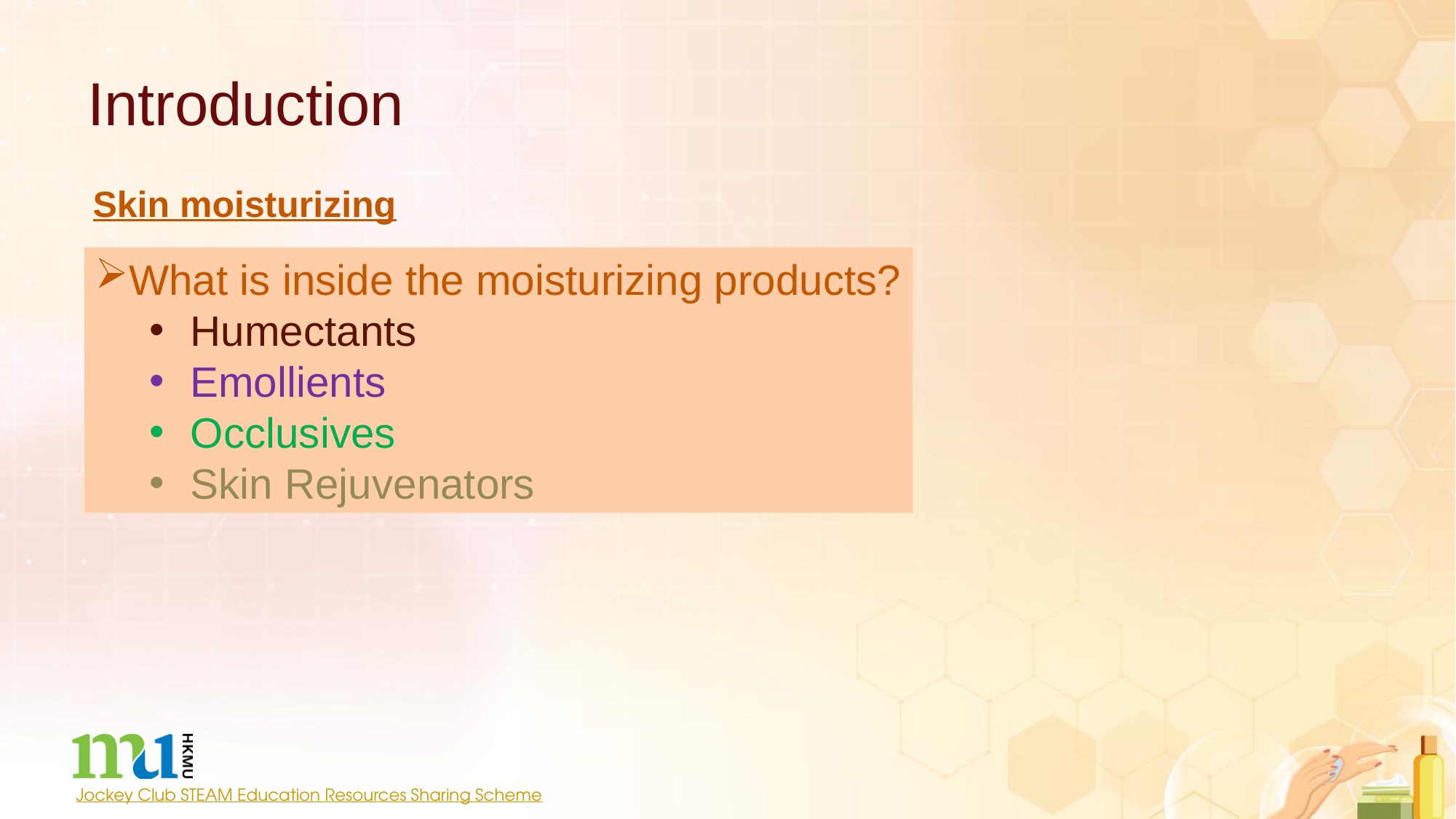

Introduction
Skin moisturizing
What is inside the moisturizing products?
Humectants
Emollients
Occlusives
Skin Rejuvenators